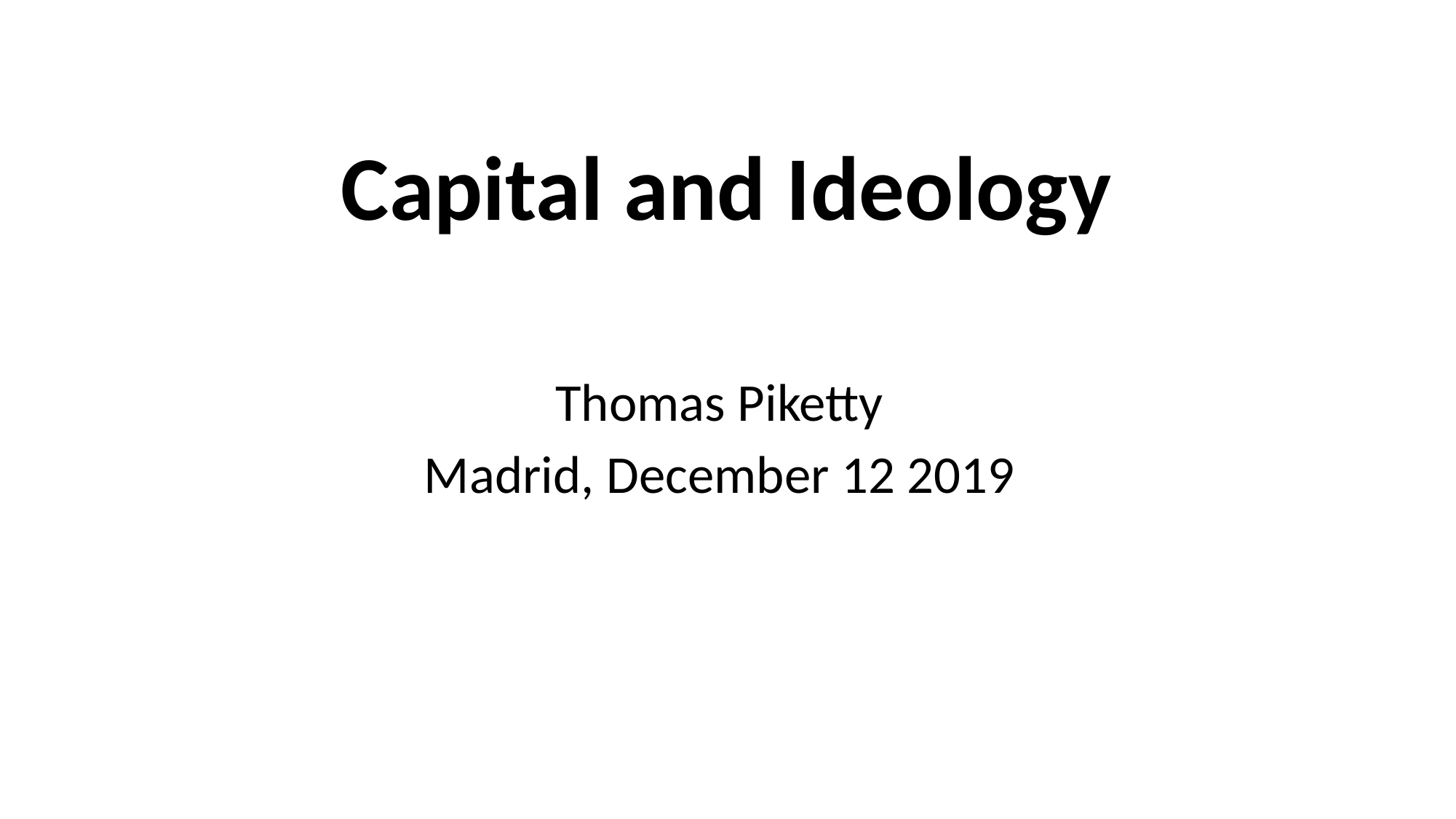

# Capital and Ideology
Thomas Piketty
Madrid, December 12 2019